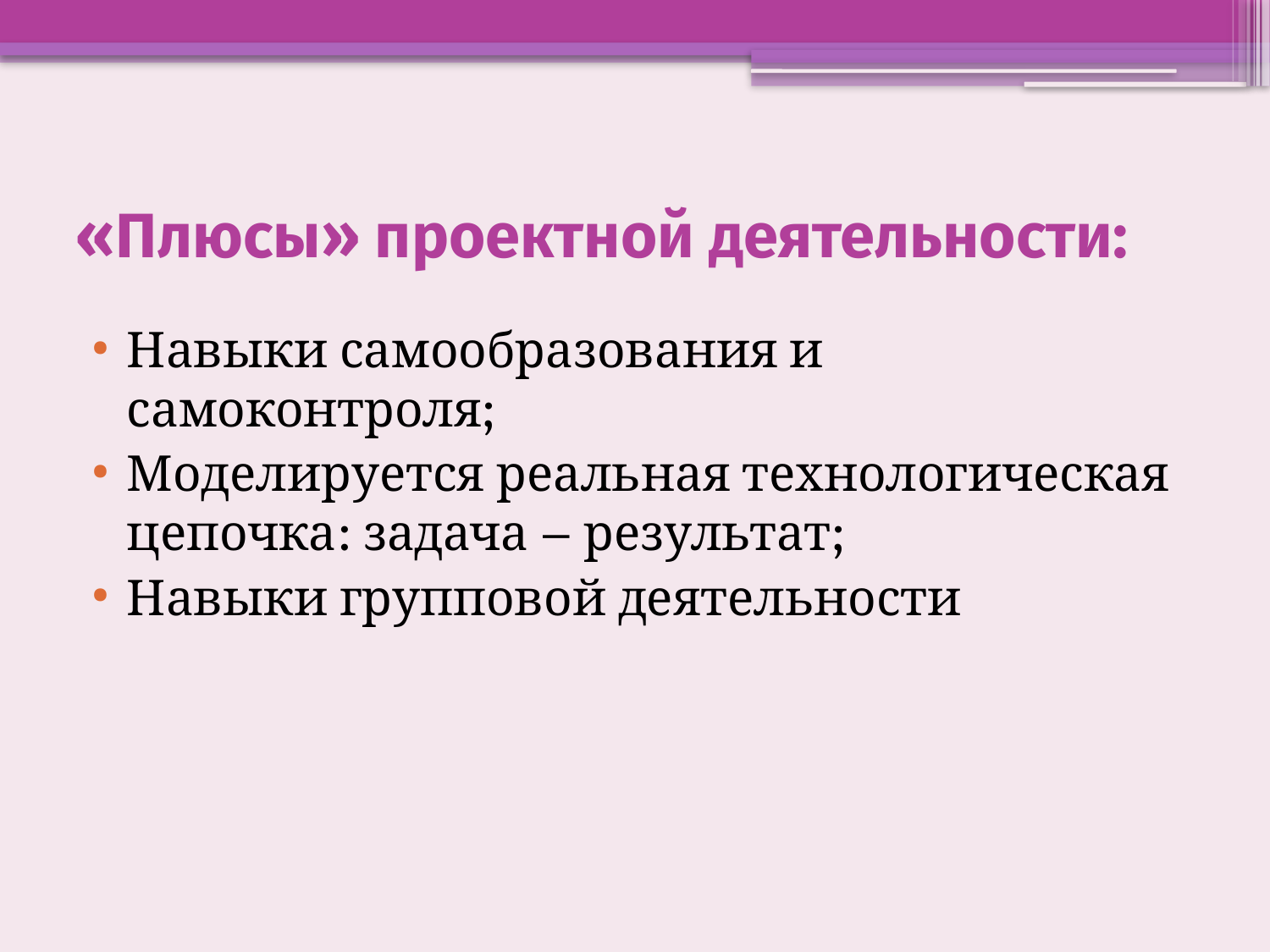

# «Плюсы» проектной деятельности:
Навыки самообразования и самоконтроля;
Моделируется реальная технологическая цепочка: задача – результат;
Навыки групповой деятельности